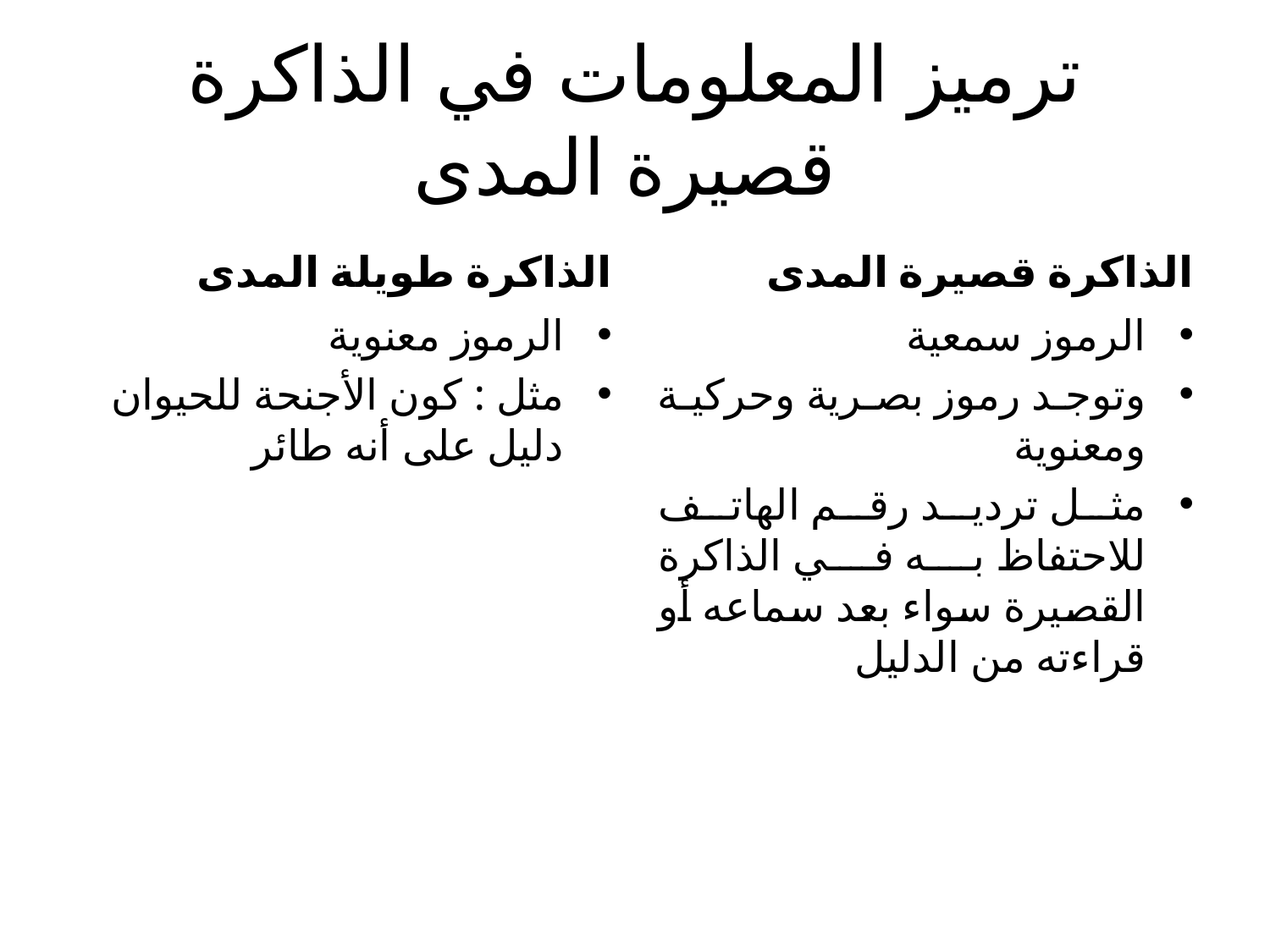

# ترميز المعلومات في الذاكرة قصيرة المدى
الذاكرة طويلة المدى
الذاكرة قصيرة المدى
الرموز معنوية
مثل : كون الأجنحة للحيوان دليل على أنه طائر
الرموز سمعية
وتوجد رموز بصرية وحركية ومعنوية
مثل ترديد رقم الهاتف للاحتفاظ به في الذاكرة القصيرة سواء بعد سماعه أو قراءته من الدليل